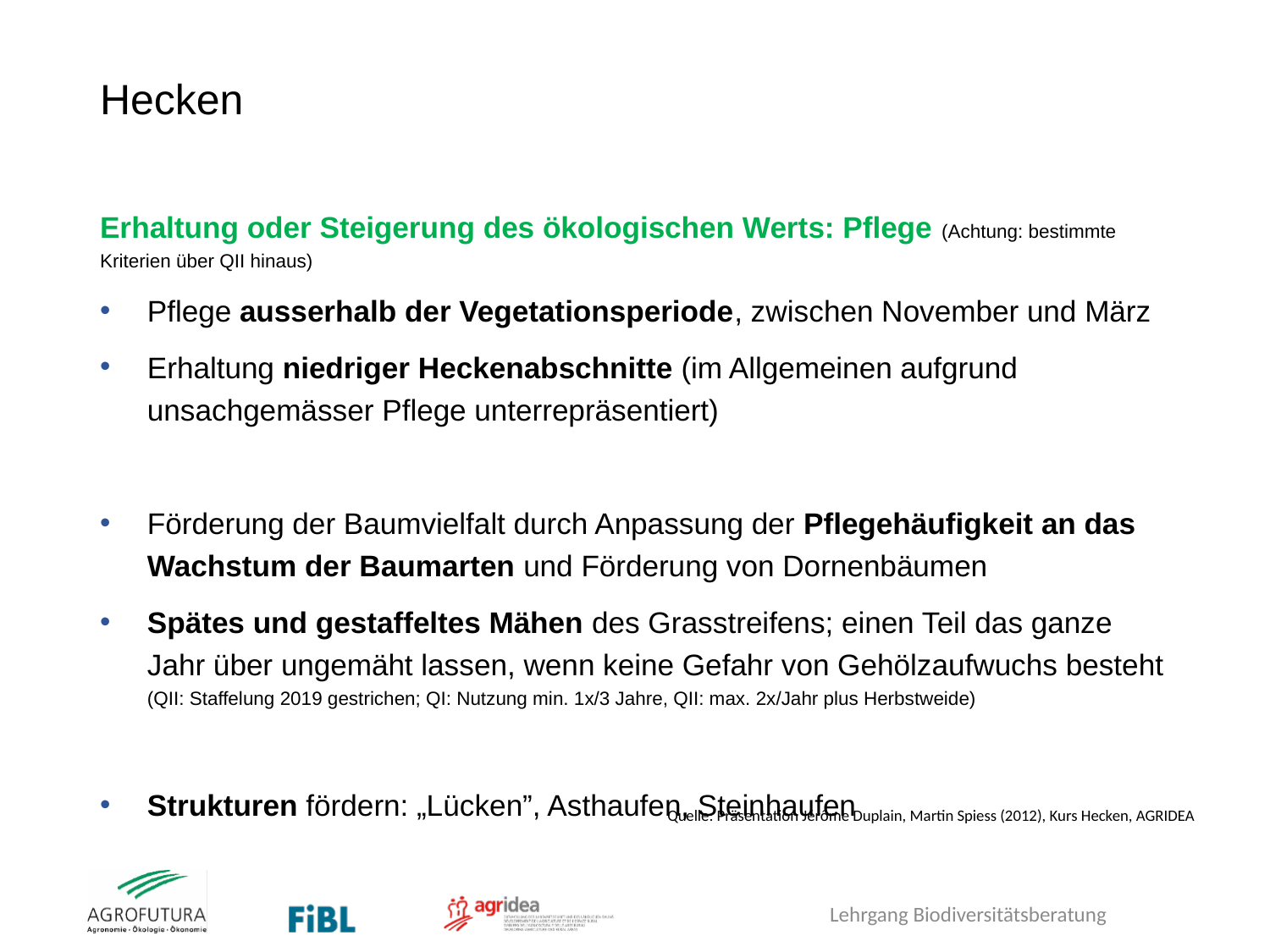

# Hecken
Erhaltung oder Steigerung des ökologischen Werts: Pflege (Achtung: bestimmte Kriterien über QII hinaus)
Pflege ausserhalb der Vegetationsperiode, zwischen November und März
Erhaltung niedriger Heckenabschnitte (im Allgemeinen aufgrund unsachgemässer Pflege unterrepräsentiert)

Förderung der Baumvielfalt durch Anpassung der Pflegehäufigkeit an das Wachstum der Baumarten und Förderung von Dornenbäumen
Spätes und gestaffeltes Mähen des Grasstreifens; einen Teil das ganze Jahr über ungemäht lassen, wenn keine Gefahr von Gehölzaufwuchs besteht (QII: Staffelung 2019 gestrichen; QI: Nutzung min. 1x/3 Jahre, QII: max. 2x/Jahr plus Herbstweide)

Strukturen fördern: „Lücken”, Asthaufen, Steinhaufen

Quelle: Präsentation Jérôme Duplain, Martin Spiess (2012), Kurs Hecken, AGRIDEA
Lehrgang Biodiversitätsberatung